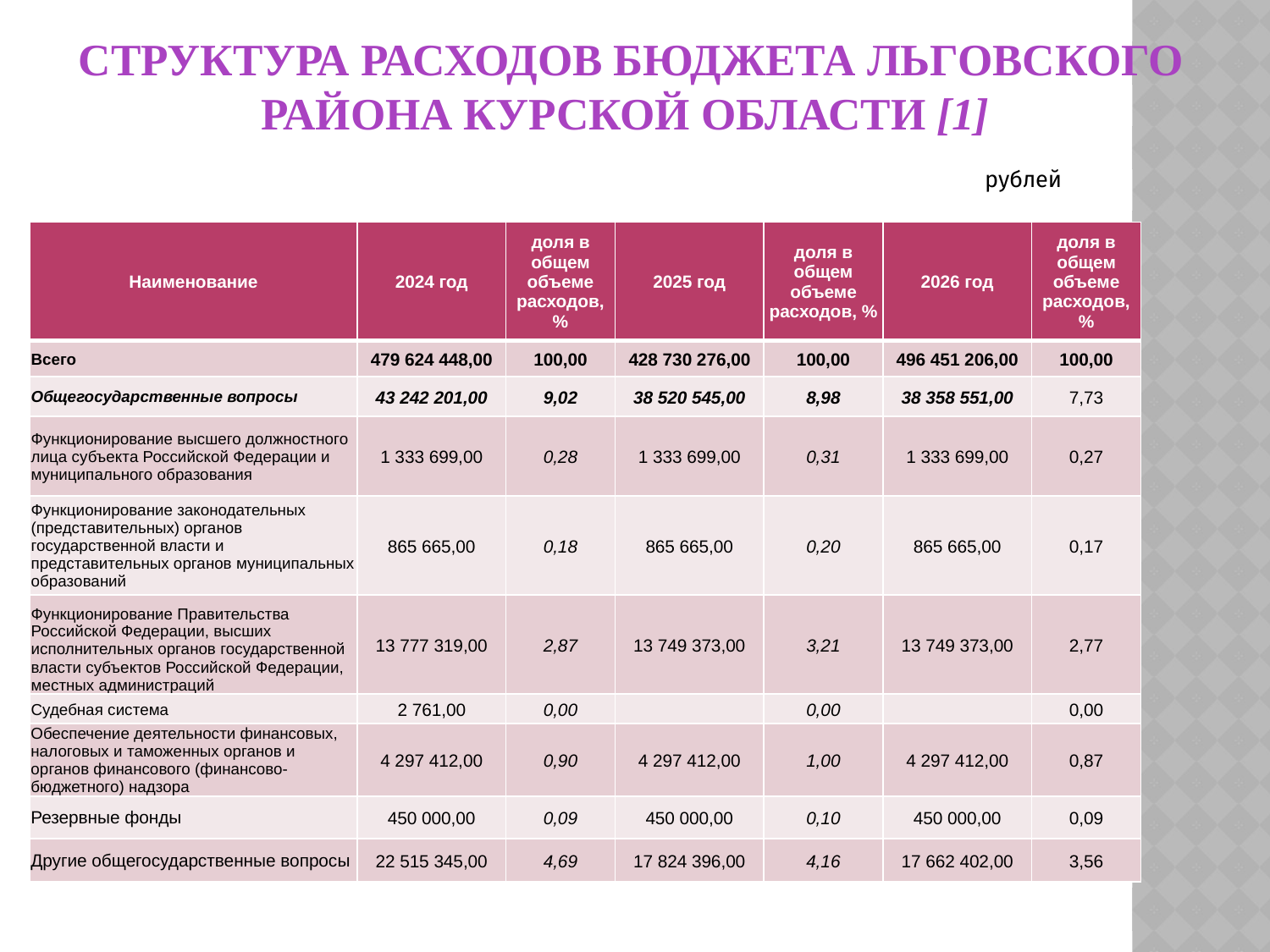

# СТРУКТУРА РАСХОДОВ БЮДЖЕТА ЛЬГОВСКОГО РАЙОНА КУРСКОЙ ОБЛАСТИ [1]
рублей
| Наименование | 2024 год | доля в общем объеме расходов, % | 2025 год | доля в общем объеме расходов, % | 2026 год | доля в общем объеме расходов, % |
| --- | --- | --- | --- | --- | --- | --- |
| Всего | 479 624 448,00 | 100,00 | 428 730 276,00 | 100,00 | 496 451 206,00 | 100,00 |
| Общегосударственные вопросы | 43 242 201,00 | 9,02 | 38 520 545,00 | 8,98 | 38 358 551,00 | 7,73 |
| Функционирование высшего должностного лица субъекта Российской Федерации и муниципального образования | 1 333 699,00 | 0,28 | 1 333 699,00 | 0,31 | 1 333 699,00 | 0,27 |
| Функционирование законодательных (представительных) органов государственной власти и представительных органов муниципальных образований | 865 665,00 | 0,18 | 865 665,00 | 0,20 | 865 665,00 | 0,17 |
| Функционирование Правительства Российской Федерации, высших исполнительных органов государственной власти субъектов Российской Федерации, местных администраций | 13 777 319,00 | 2,87 | 13 749 373,00 | 3,21 | 13 749 373,00 | 2,77 |
| Судебная система | 2 761,00 | 0,00 |  | 0,00 |  | 0,00 |
| Обеспечение деятельности финансовых, налоговых и таможенных органов и органов финансового (финансово-бюджетного) надзора | 4 297 412,00 | 0,90 | 4 297 412,00 | 1,00 | 4 297 412,00 | 0,87 |
| Резервные фонды | 450 000,00 | 0,09 | 450 000,00 | 0,10 | 450 000,00 | 0,09 |
| Другие общегосударственные вопросы | 22 515 345,00 | 4,69 | 17 824 396,00 | 4,16 | 17 662 402,00 | 3,56 |